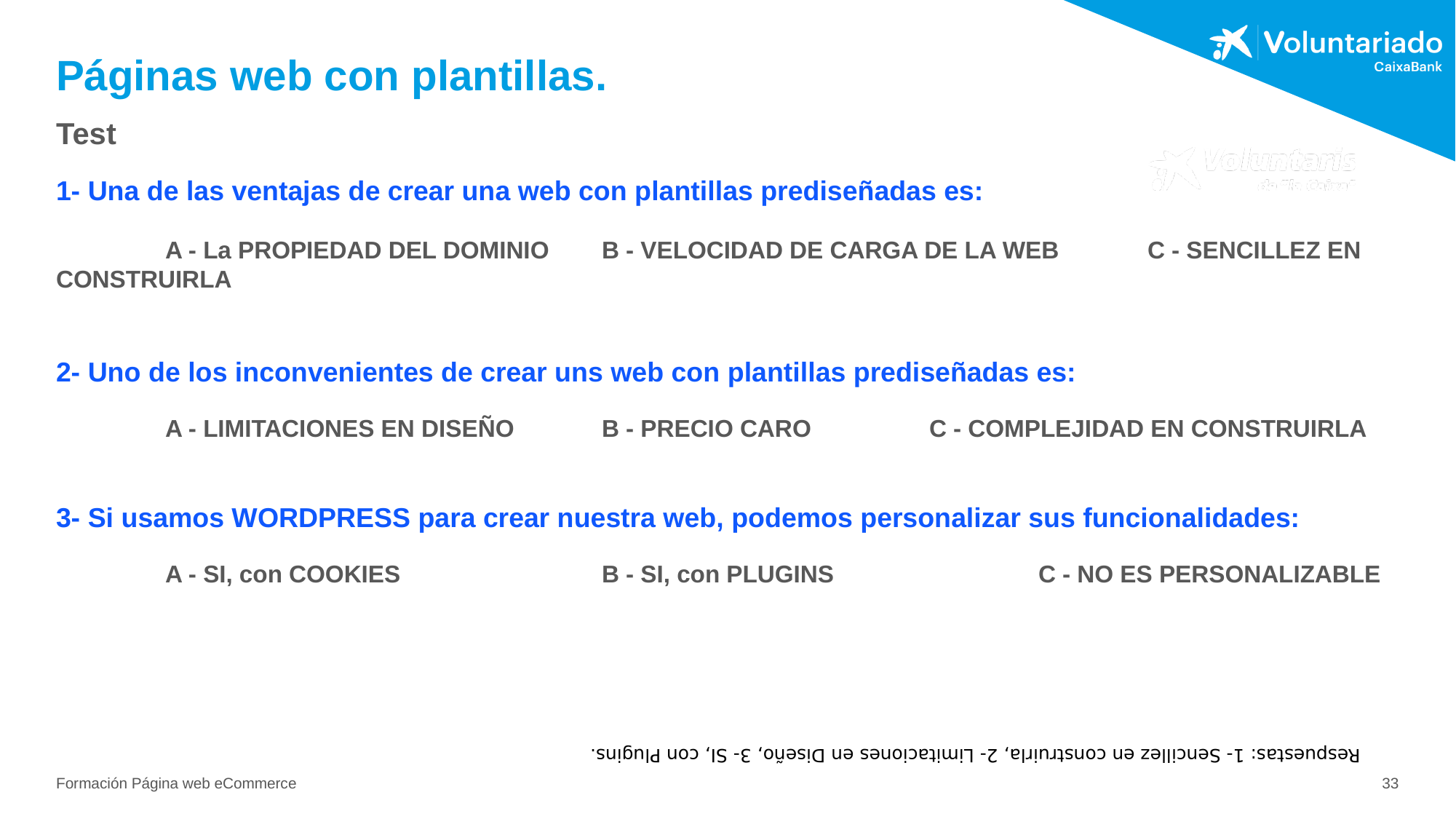

# Páginas web con plantillas.
Test

1- Una de las ventajas de crear una web con plantillas prediseñadas es:

	A - La PROPIEDAD DEL DOMINIO	B - VELOCIDAD DE CARGA DE LA WEB	C - SENCILLEZ EN CONSTRUIRLA

2- Uno de los inconvenientes de crear uns web con plantillas prediseñadas es:

	A - LIMITACIONES EN DISEÑO	B - PRECIO CARO		C - COMPLEJIDAD EN CONSTRUIRLA

3- Si usamos WORDPRESS para crear nuestra web, podemos personalizar sus funcionalidades:

	A - SI, con COOKIES		B - SI, con PLUGINS		C - NO ES PERSONALIZABLE
Respuestas: 1- Sencillez en construirla, 2- Limitaciones en Diseño, 3- SI, con Plugins.